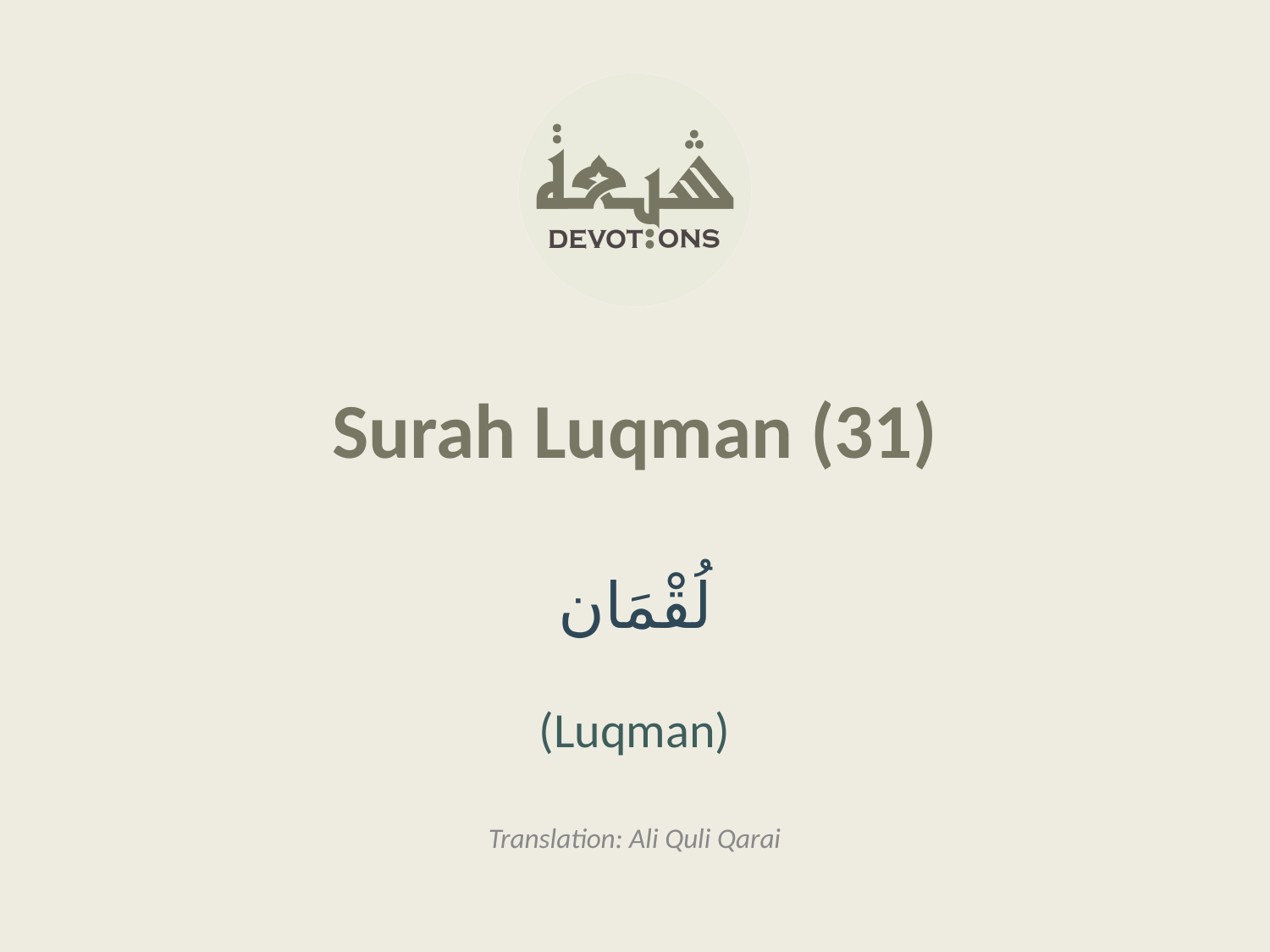

Surah Luqman (31)
لُقْمَان
(Luqman)
Translation: Ali Quli Qarai